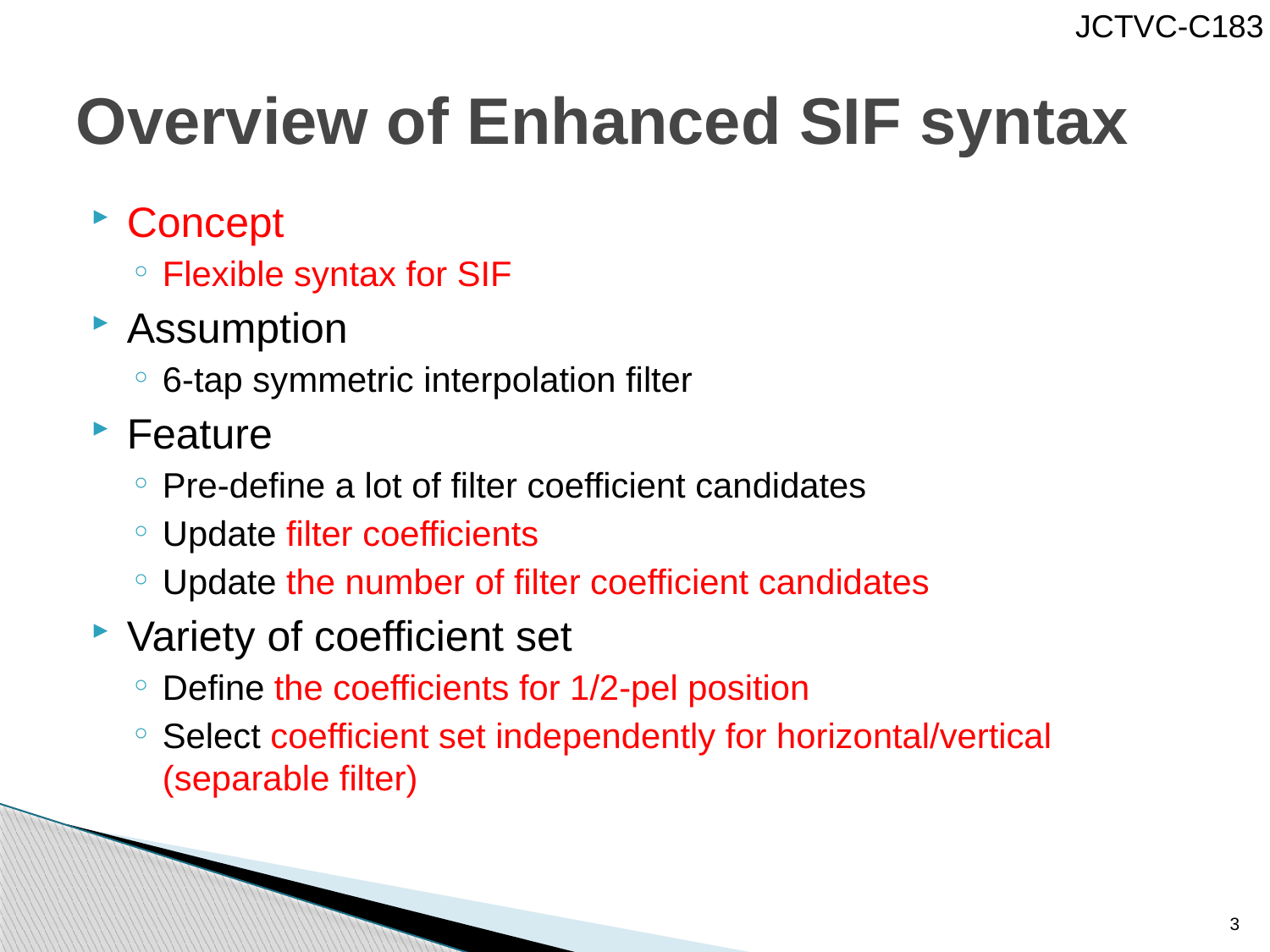

# Overview of Enhanced SIF syntax
Concept
Flexible syntax for SIF
Assumption
6-tap symmetric interpolation filter
Feature
Pre-define a lot of filter coefficient candidates
Update filter coefficients
Update the number of filter coefficient candidates
Variety of coefficient set
Define the coefficients for 1/2-pel position
Select coefficient set independently for horizontal/vertical (separable filter)
3